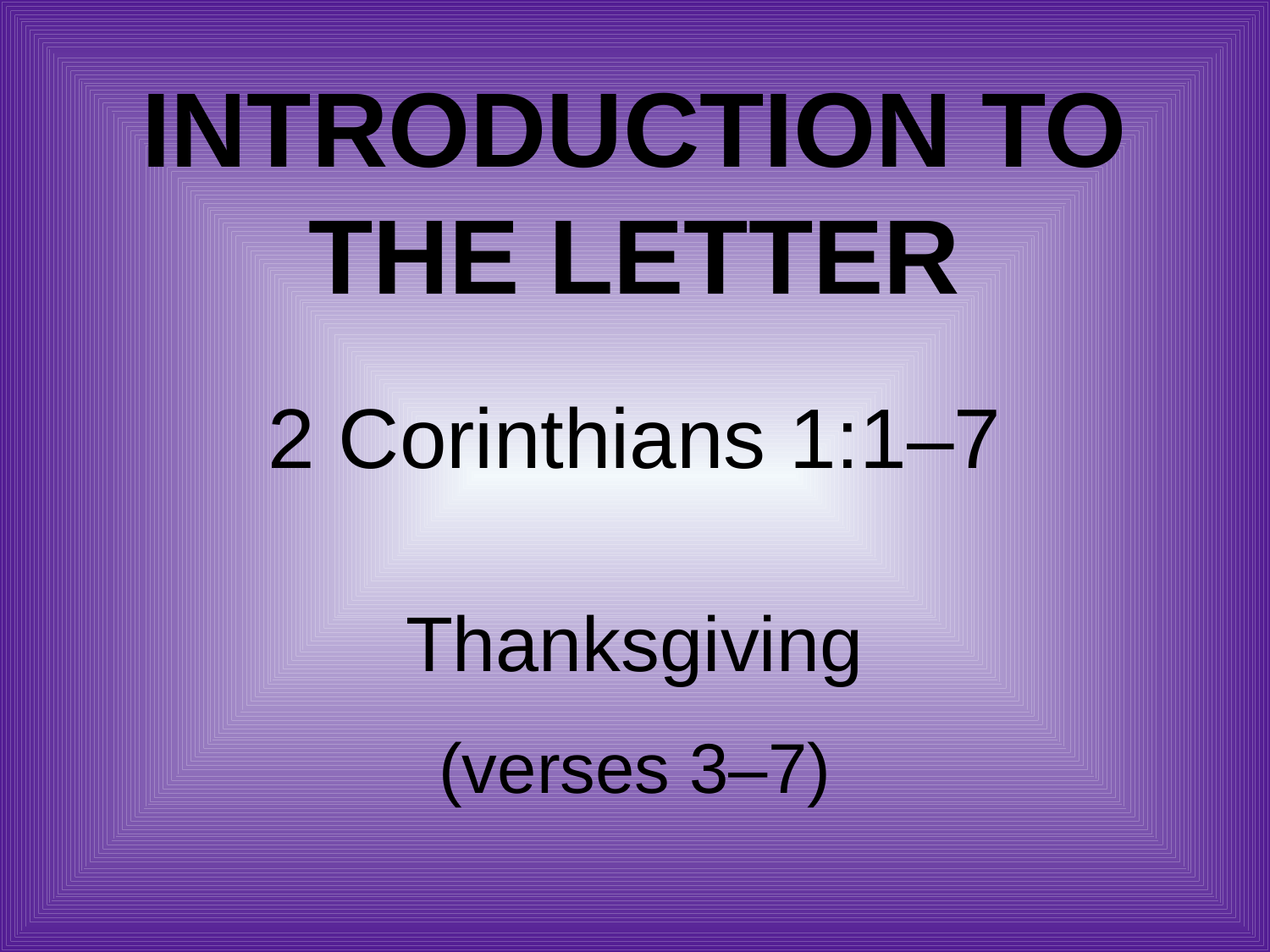

# Introduction to the Letter
2 Corinthians 1:1–7

Thanksgiving
(verses 3–7)